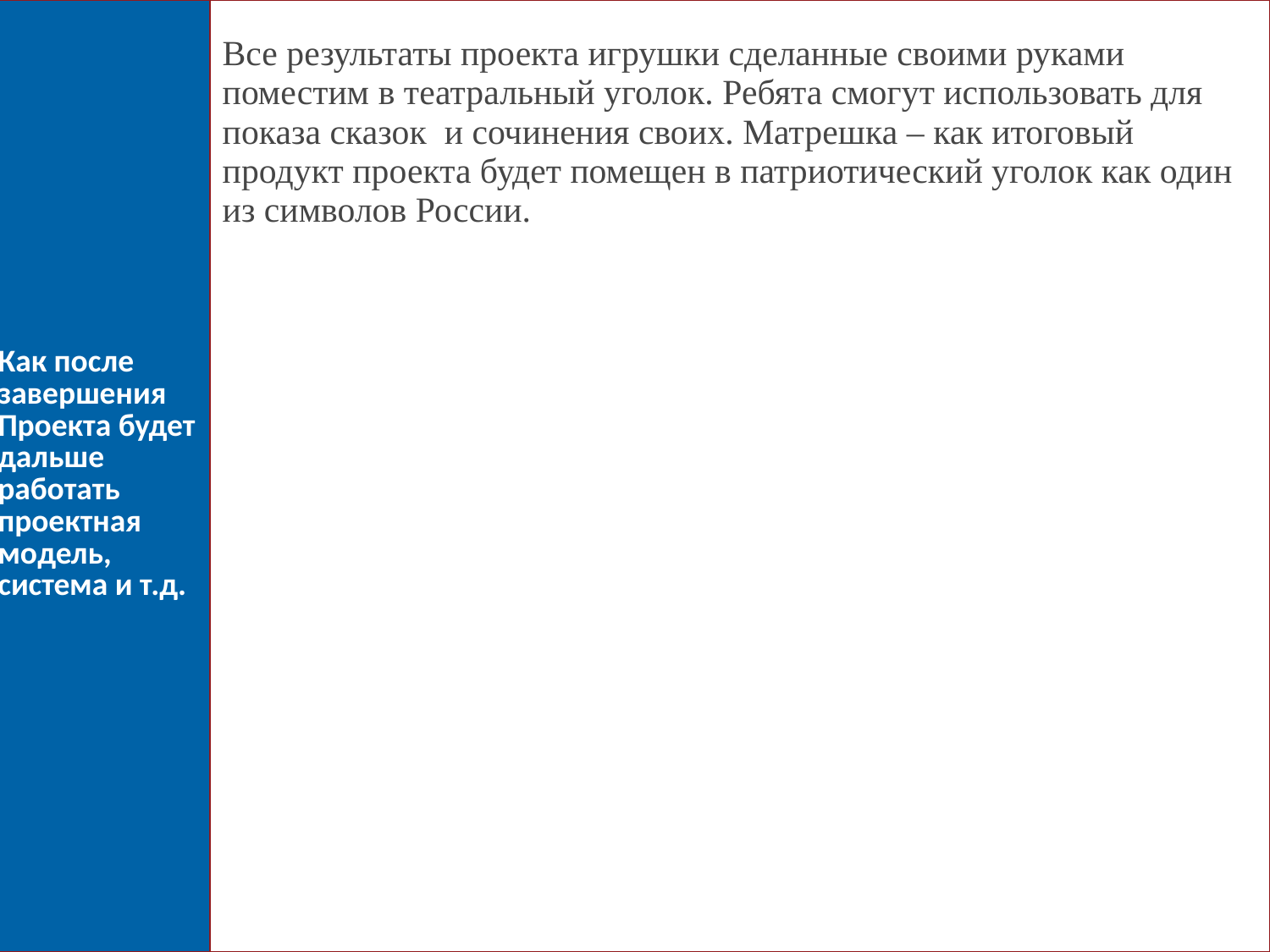

| Как после завершения Проекта будет дальше работать проектная модель, система и т.д. | Все результаты проекта игрушки сделанные своими руками поместим в театральный уголок. Ребята смогут использовать для показа сказок и сочинения своих. Матрешка – как итоговый продукт проекта будет помещен в патриотический уголок как один из символов России. |
| --- | --- |
9